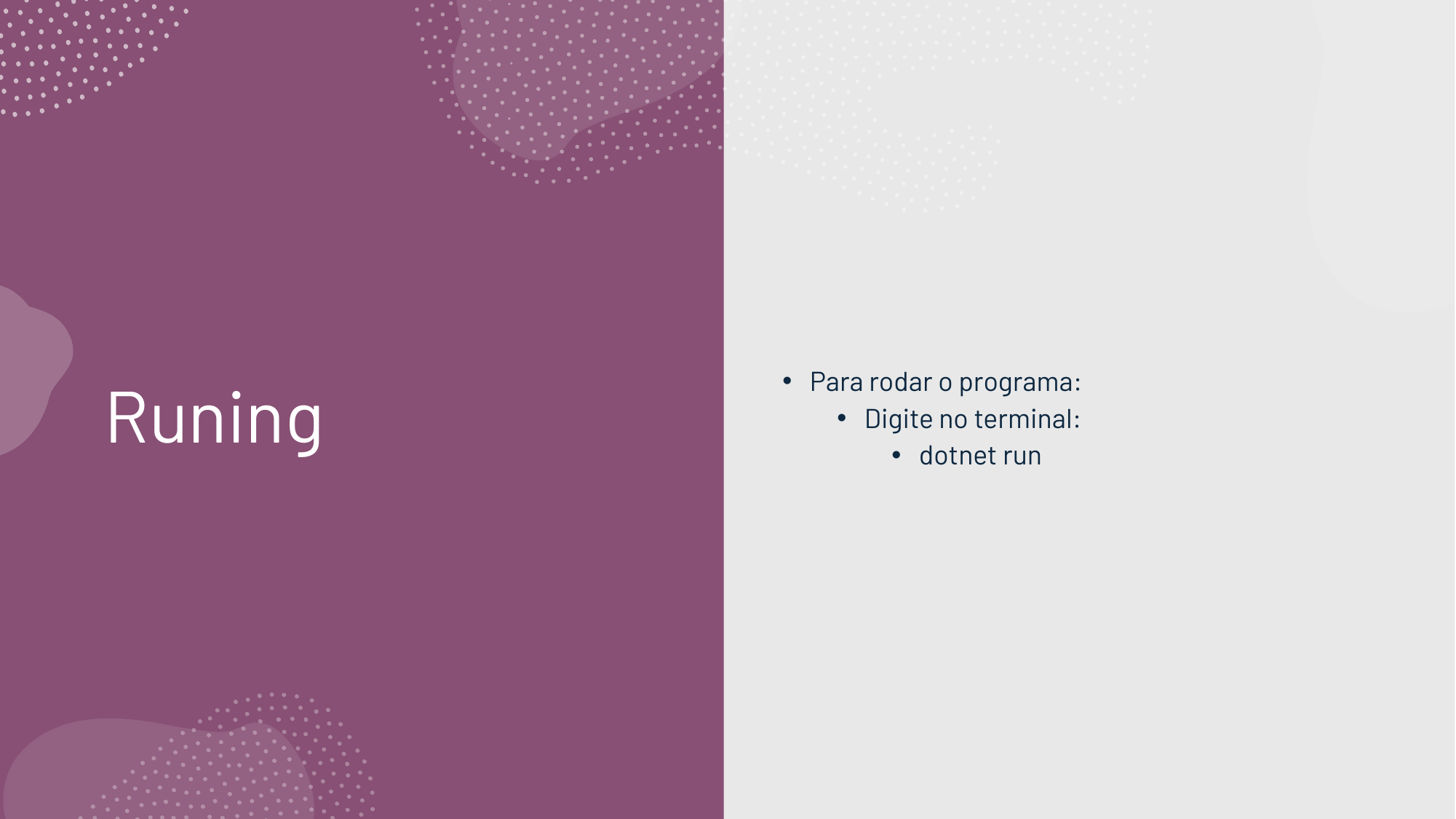

Para rodar o programa:
Digite no terminal:
dotnet run
# Runing